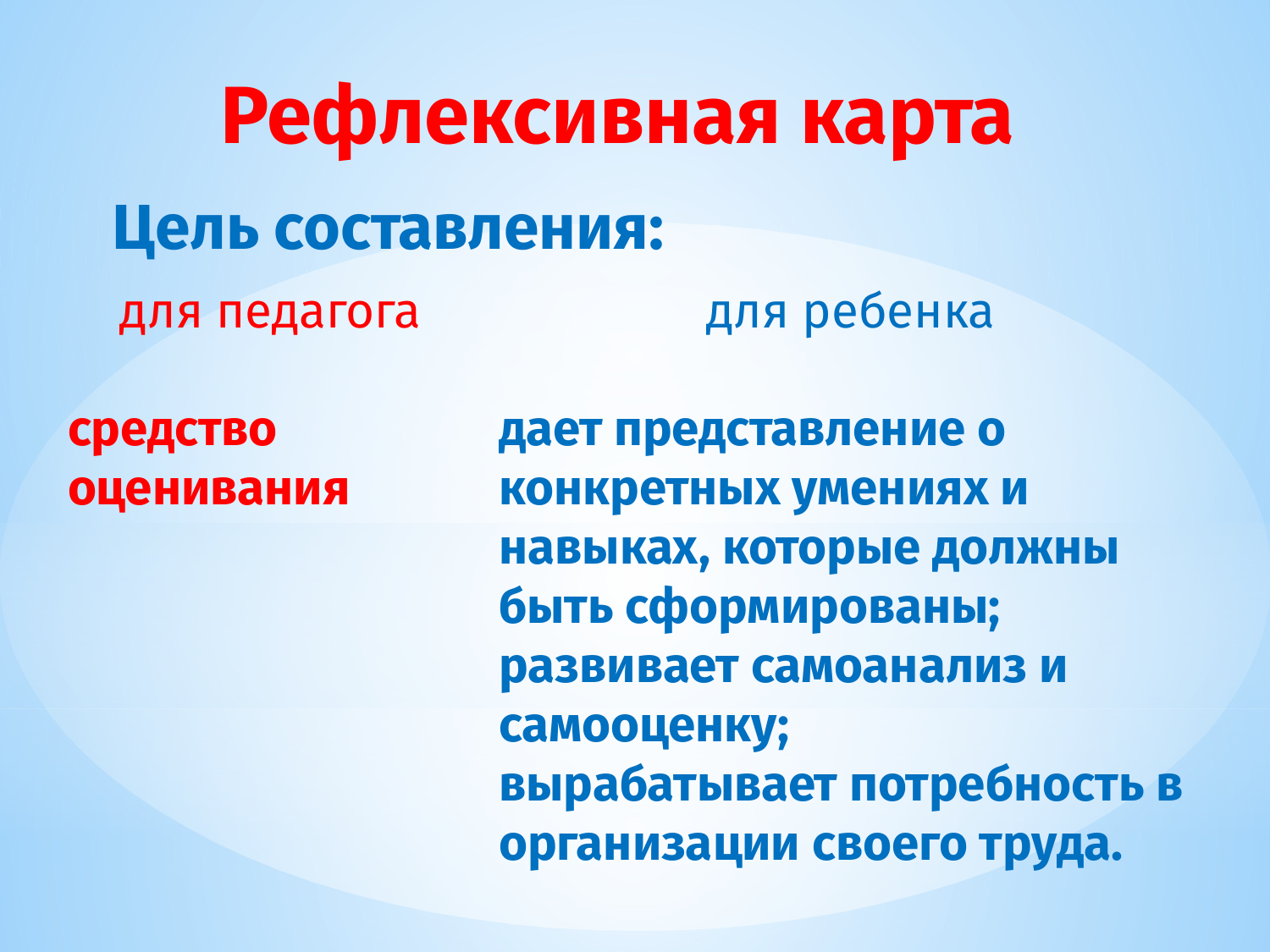

# Рефлексивная карта
Цель составления:
| для педагога | для ребенка |
| --- | --- |
| средство оценивания | дает представление о конкретных умениях и навыках, которые должны быть сформированы; развивает самоанализ и самооценку; вырабатывает потребность в организации своего труда. |